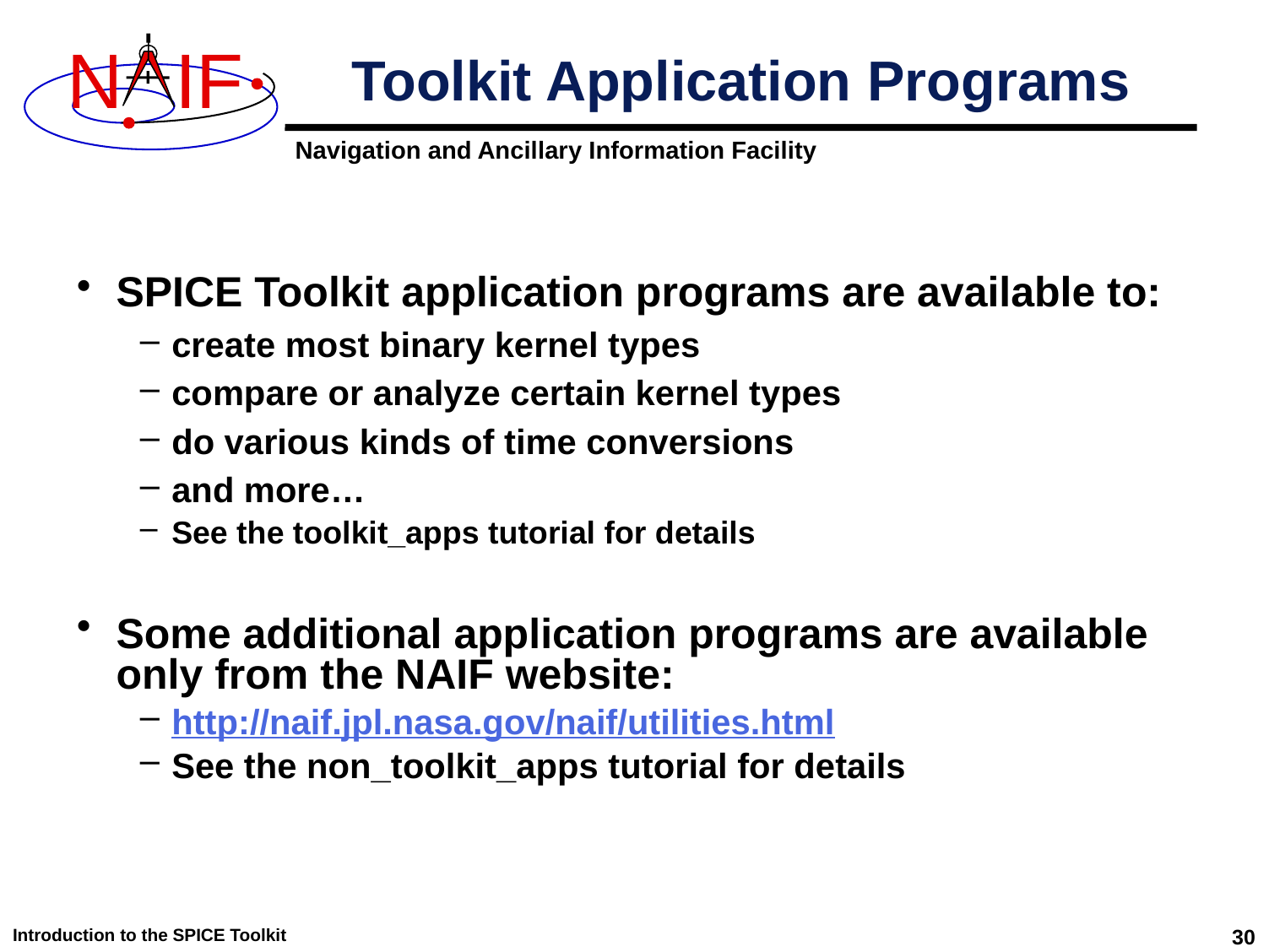

# Toolkit Application Programs
SPICE Toolkit application programs are available to:
create most binary kernel types
compare or analyze certain kernel types
do various kinds of time conversions
and more…
See the toolkit_apps tutorial for details

Some additional application programs are available only from the NAIF website:
http://naif.jpl.nasa.gov/naif/utilities.html
See the non_toolkit_apps tutorial for details

Introduction to the SPICE Toolkit
30